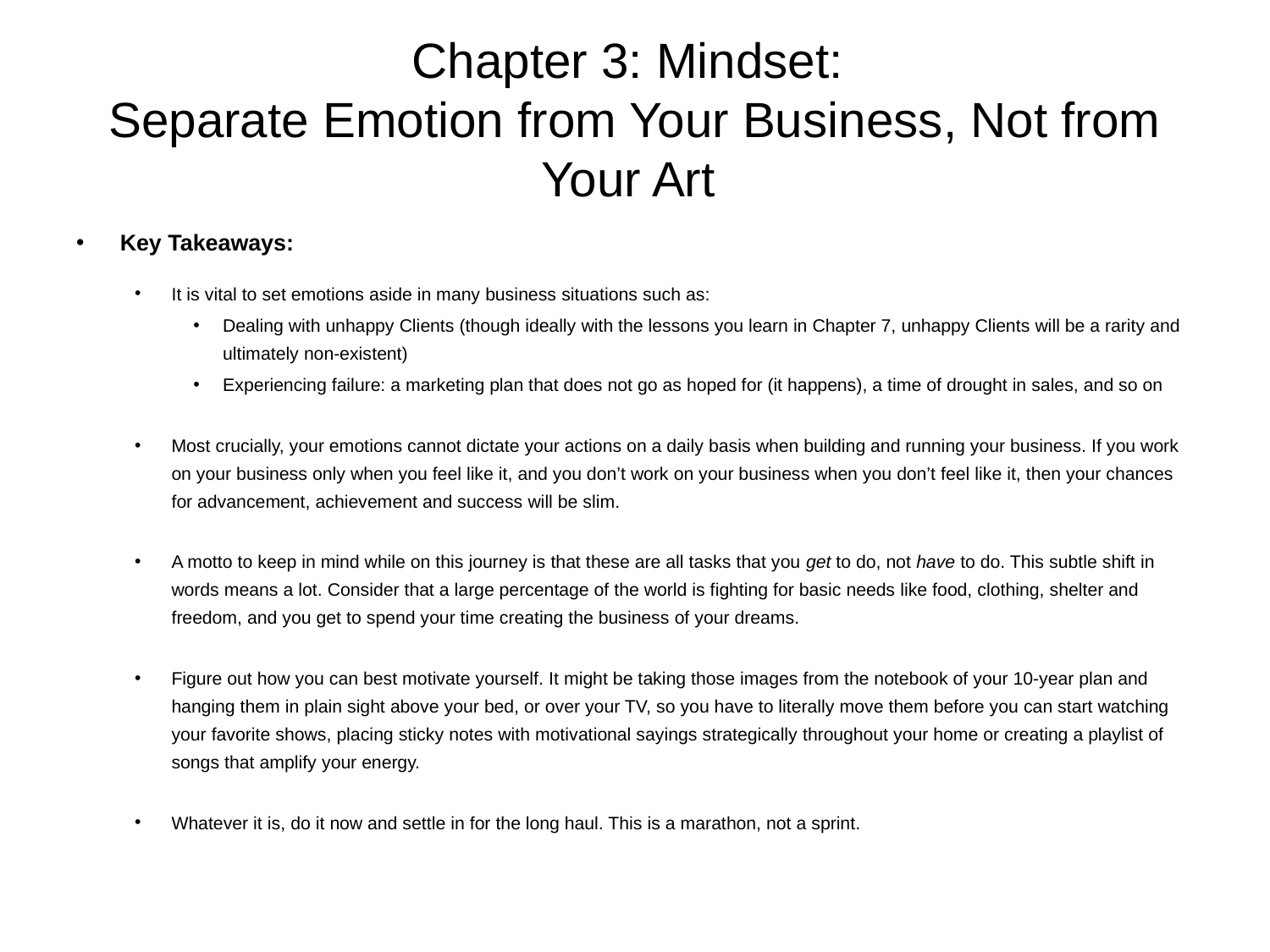

# Chapter 3: Mindset: Separate Emotion from Your Business, Not from Your Art
Key Takeaways:

It is vital to set emotions aside in many business situations such as:
Dealing with unhappy Clients (though ideally with the lessons you learn in Chapter 7, unhappy Clients will be a rarity and ultimately non-existent)
Experiencing failure: a marketing plan that does not go as hoped for (it happens), a time of drought in sales, and so on

Most crucially, your emotions cannot dictate your actions on a daily basis when building and running your business. If you work on your business only when you feel like it, and you don’t work on your business when you don’t feel like it, then your chances for advancement, achievement and success will be slim.

A motto to keep in mind while on this journey is that these are all tasks that you get to do, not have to do. This subtle shift in words means a lot. Consider that a large percentage of the world is fighting for basic needs like food, clothing, shelter and freedom, and you get to spend your time creating the business of your dreams.

Figure out how you can best motivate yourself. It might be taking those images from the notebook of your 10-year plan and hanging them in plain sight above your bed, or over your TV, so you have to literally move them before you can start watching your favorite shows, placing sticky notes with motivational sayings strategically throughout your home or creating a playlist of songs that amplify your energy.

Whatever it is, do it now and settle in for the long haul. This is a marathon, not a sprint.